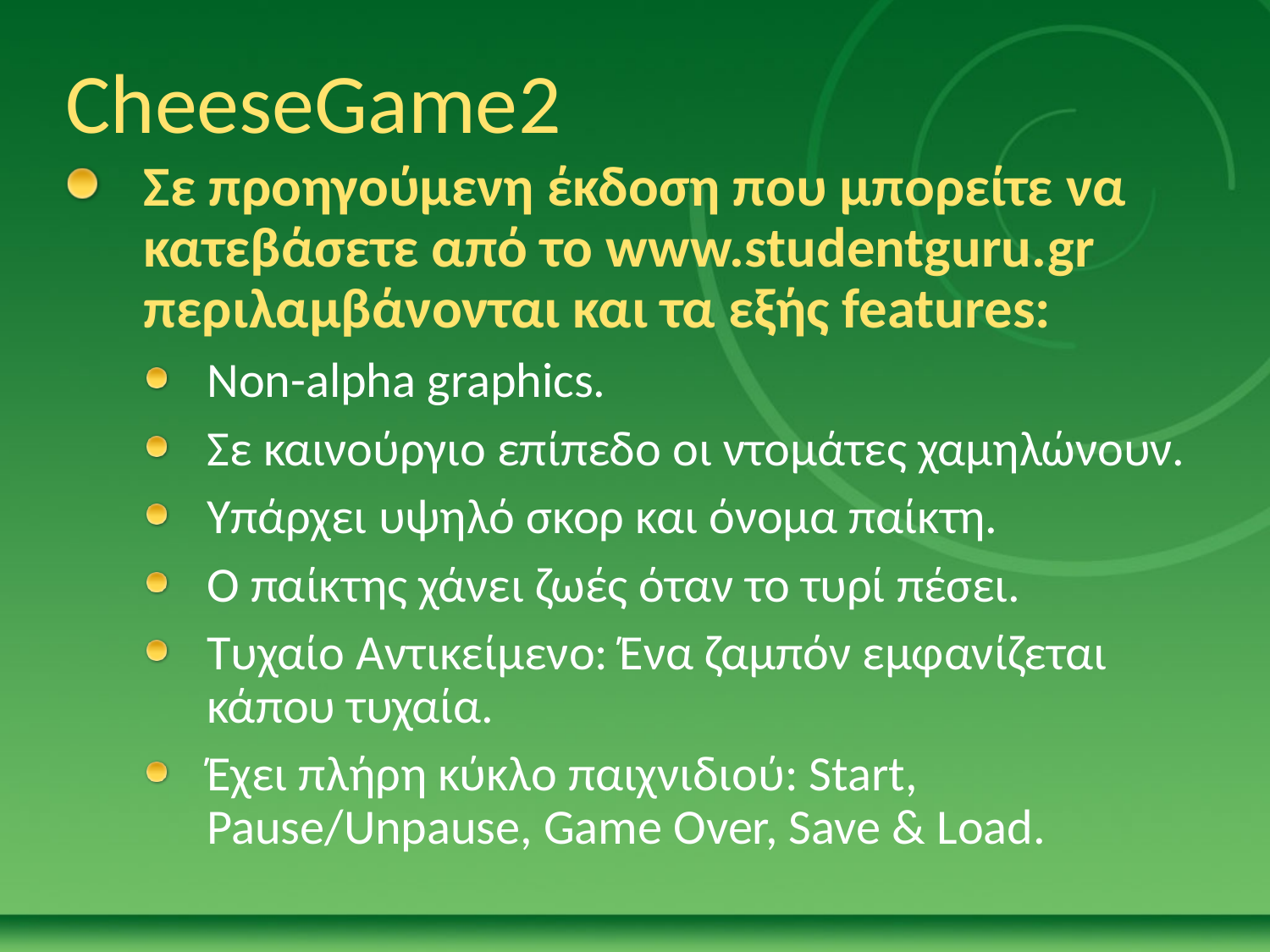

# CheeseGame2
Σε προηγούμενη έκδοση που μπορείτε να κατεβάσετε από το www.studentguru.gr περιλαμβάνονται και τα εξής features:
Non-alpha graphics.
Σε καινούργιο επίπεδο οι ντομάτες χαμηλώνουν.
Υπάρχει υψηλό σκορ και όνομα παίκτη.
Ο παίκτης χάνει ζωές όταν το τυρί πέσει.
Τυχαίο Αντικείμενο: Ένα ζαμπόν εμφανίζεται κάπου τυχαία.
Έχει πλήρη κύκλο παιχνιδιού: Start, Pause/Unpause, Game Over, Save & Load.